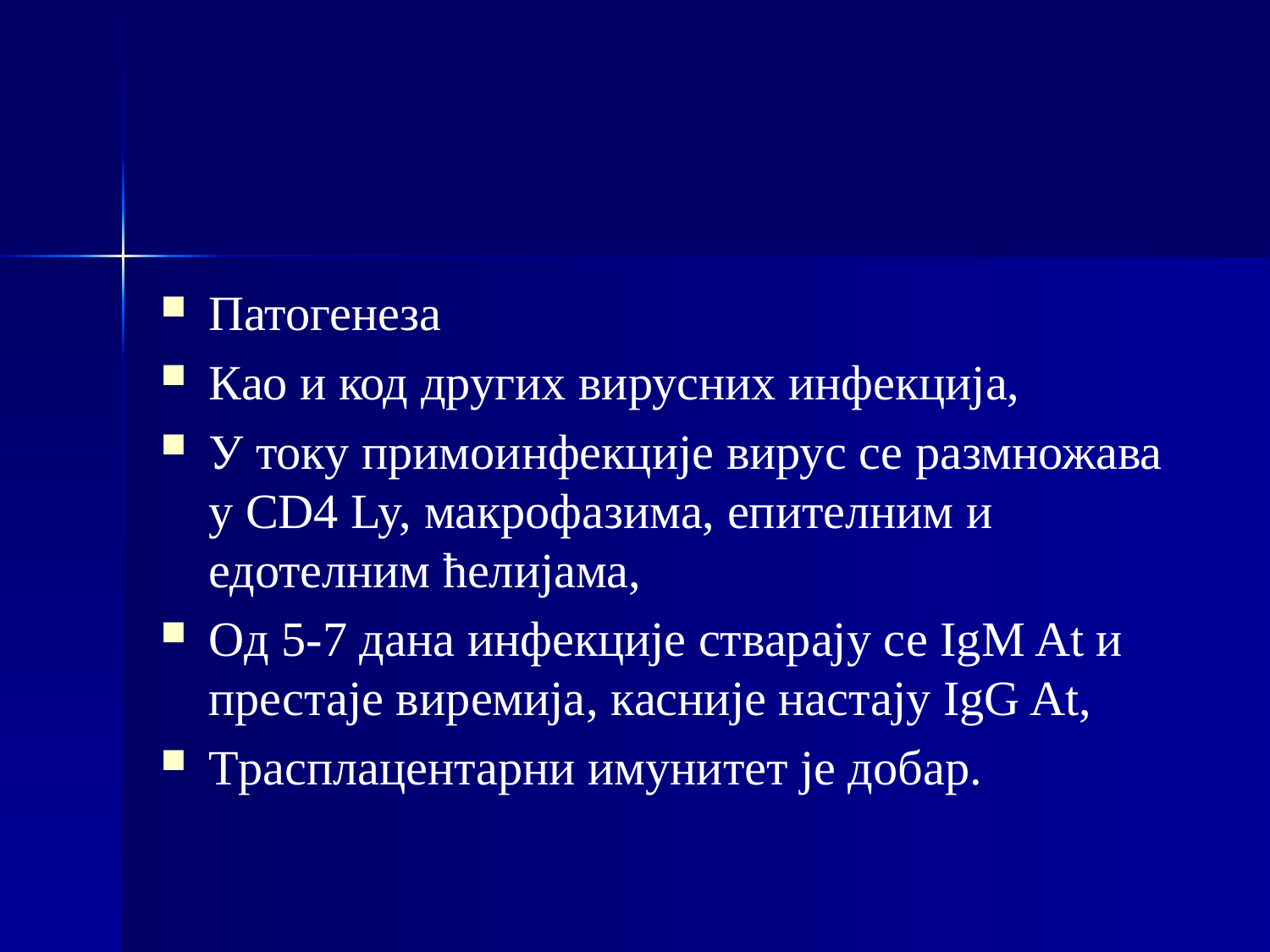

Патогенеза
Као и код других вирусних инфекција,
У току примоинфекције вирус се размножава у CD4 Ly, макрофазима, епителним и едотелним ћелијама,
Од 5-7 дана инфекције стварају се IgM At и престаје виремија, касније настају IgG At,
Трасплацентарни имунитет је добар.